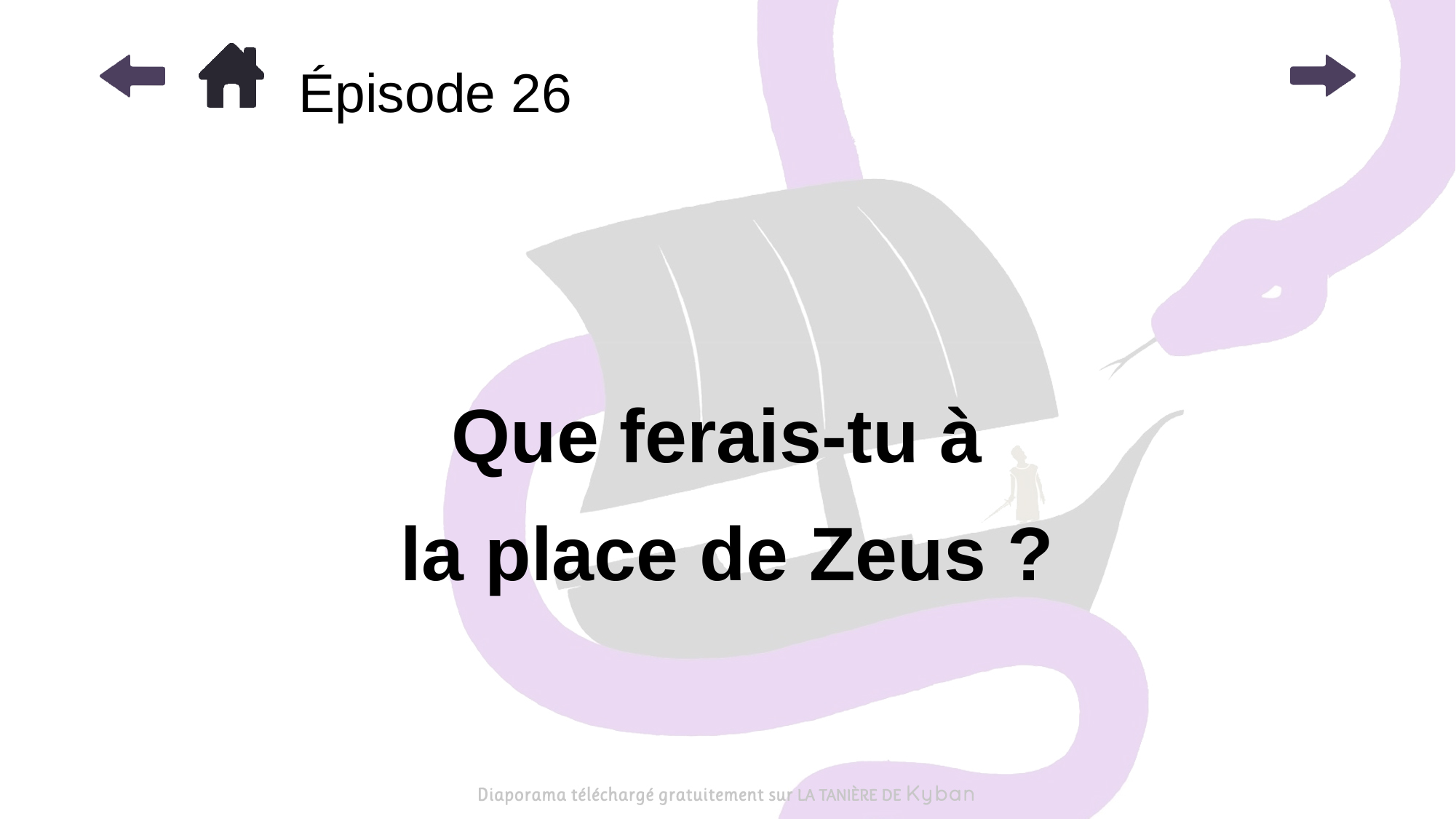

# Épisode 26
Que ferais-tu à
la place de Zeus ?